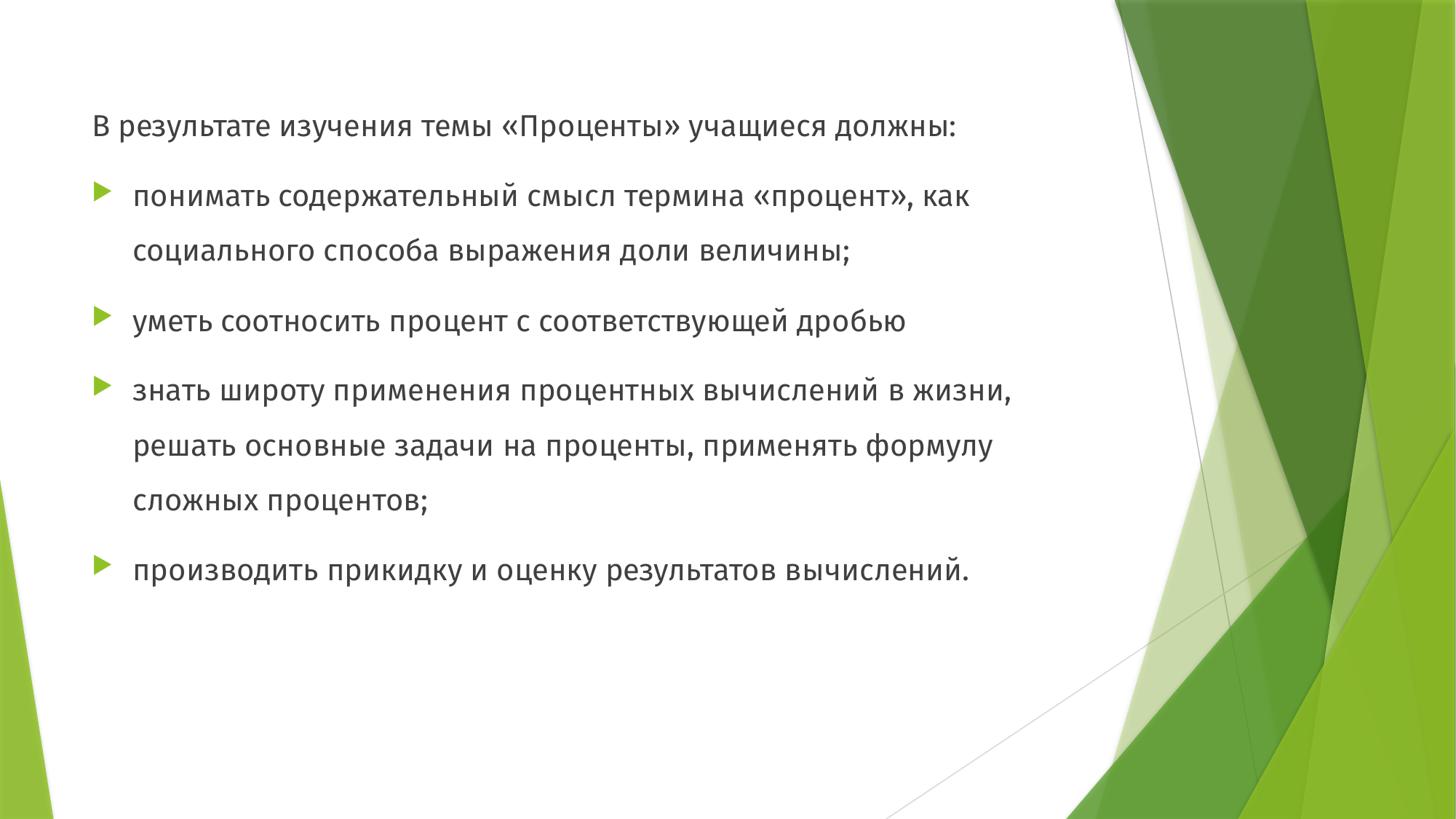

В результате изучения темы «Проценты» учащиеся должны:
понимать содержательный смысл термина «процент», как социального способа выражения доли величины;
уметь соотносить процент с соответствующей дробью
знать широту применения процентных вычислений в жизни, решать основные задачи на проценты, применять формулу сложных процентов;
производить прикидку и оценку результатов вычислений.